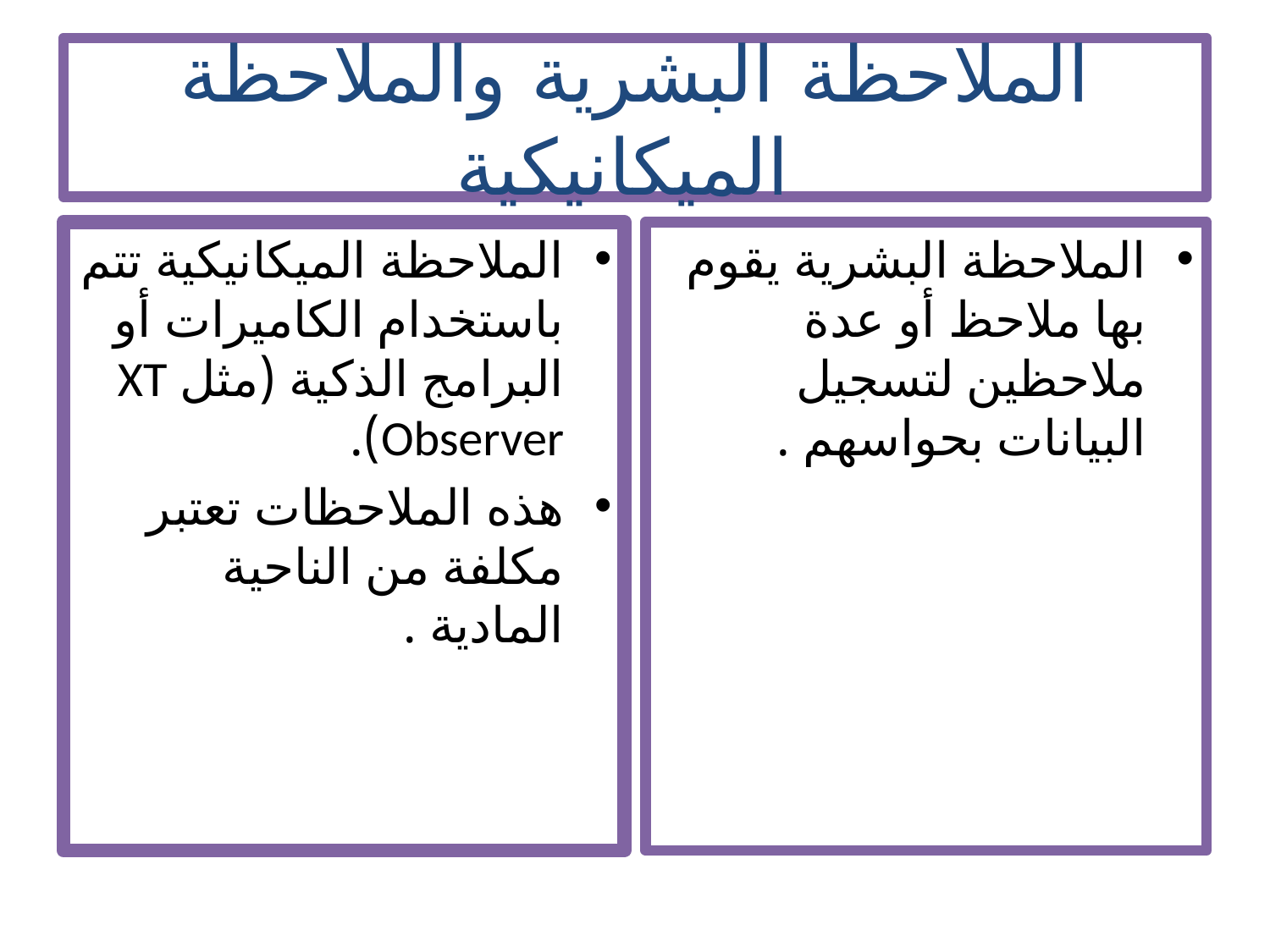

# الملاحظة البشرية والملاحظة الميكانيكية
الملاحظة الميكانيكية تتم باستخدام الكاميرات أو البرامج الذكية (مثل XT Observer).
هذه الملاحظات تعتبر مكلفة من الناحية المادية .

الملاحظة البشرية يقوم بها ملاحظ أو عدة ملاحظين لتسجيل البيانات بحواسهم .